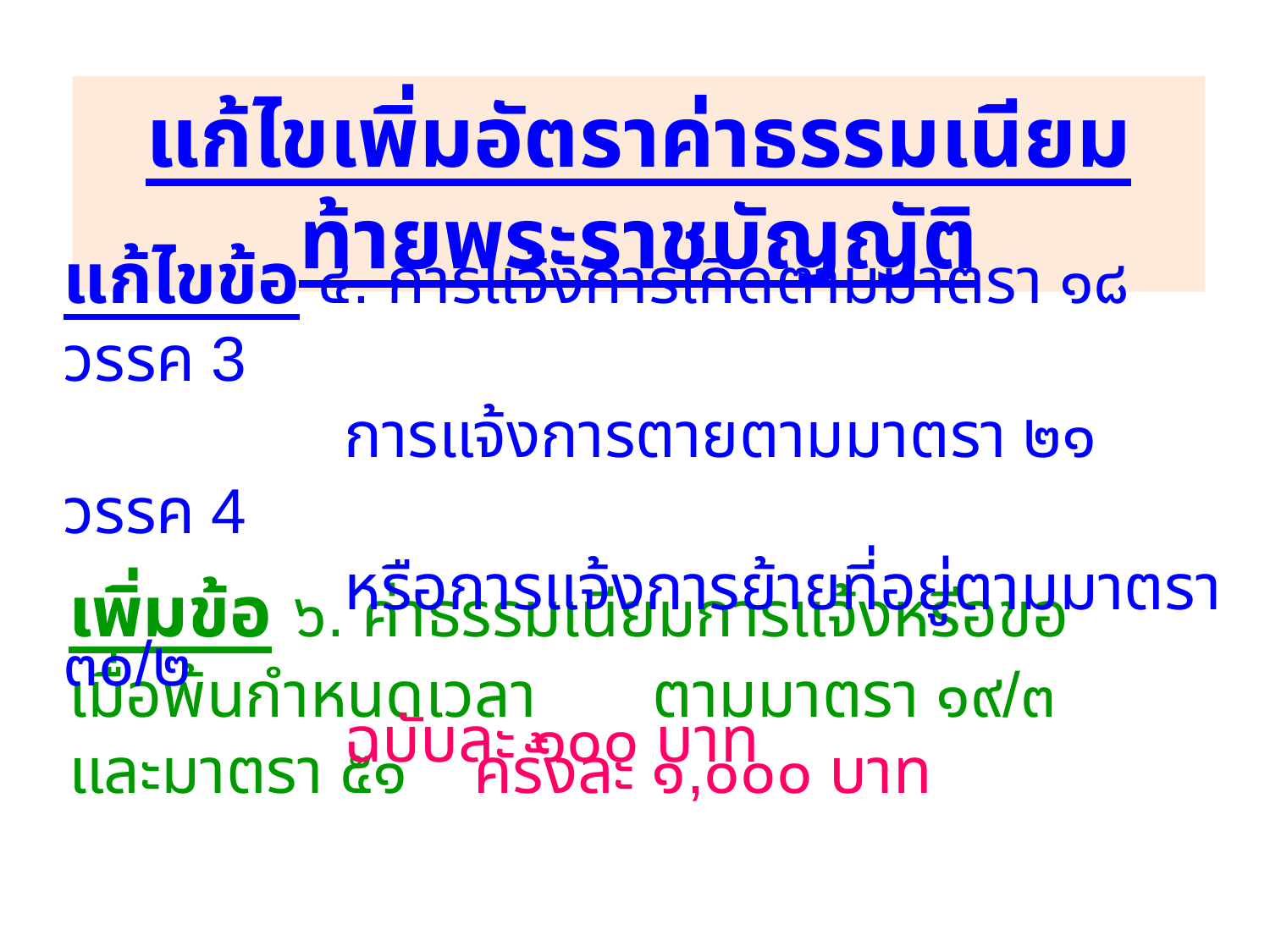

แก้ไขเพิ่มอัตราค่าธรรมเนียมท้ายพระราชบัญญัติ
แก้ไขข้อ ๔. การแจ้งการเกิดตามมาตรา ๑๘ วรรค 3
                 การแจ้งการตายตามมาตรา ๒๑ วรรค 4
                 หรือการแจ้งการย้ายที่อยู่ตามมาตรา ๓๐/๒
                 ฉบับละ ๑๐๐ บาท
เพิ่มข้อ ๖. ค่าธรรมเนียมการแจ้งหรือขอเมื่อพ้นกำหนดเวลา       ตามมาตรา ๑๙/๓ และมาตรา ๕๑    ครั้งละ ๑,๐๐๐ บาท